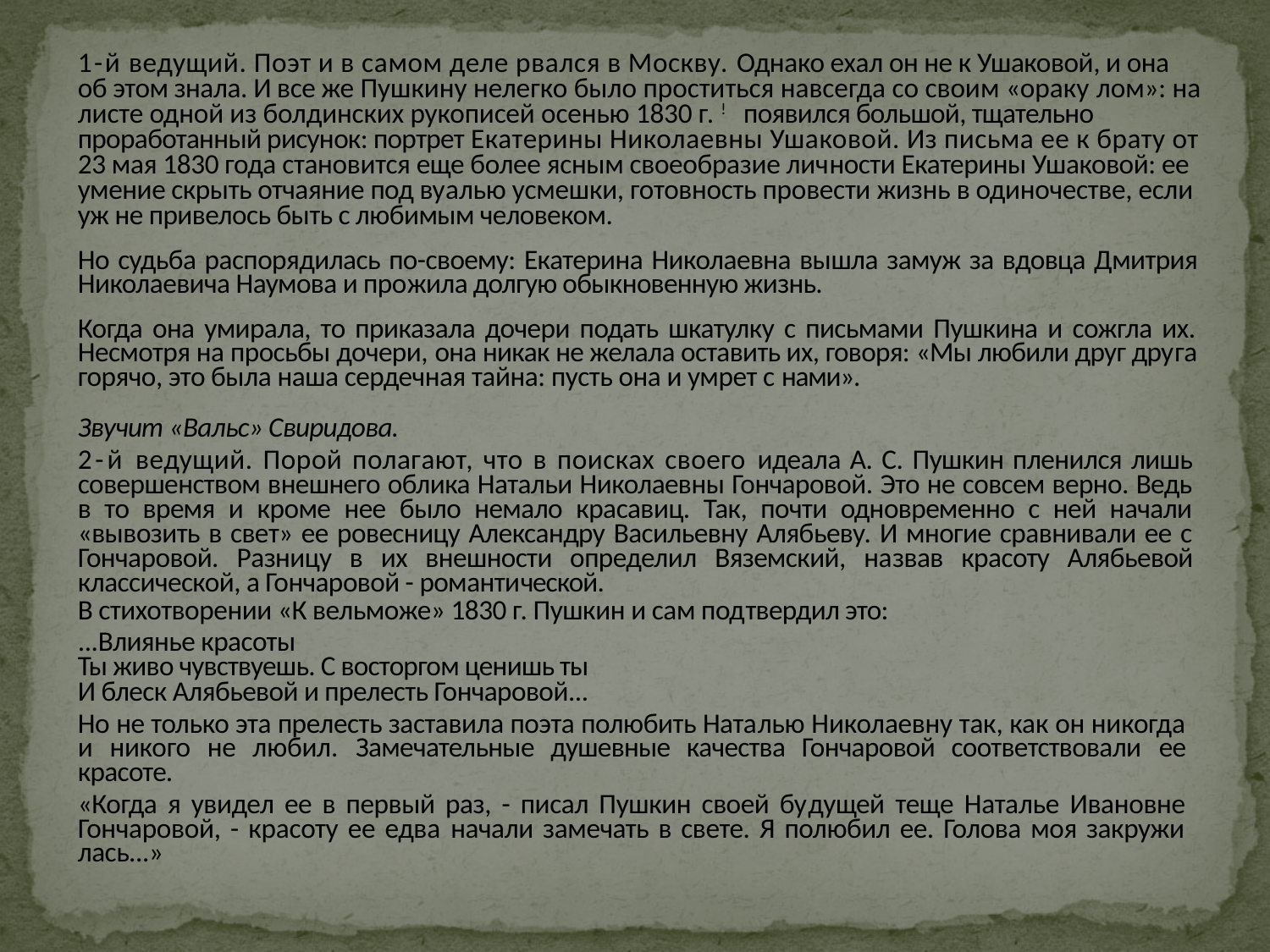

#
1-й ведущий. Поэт и в самом деле рвался в Москву. Однако ехал он не к Ушаковой, и она об этом знала. И все же Пушкину нелегко было проститься навсегда со своим «ораку лом»: на листе одной из болдинских рукописей осенью 1830 г. !   появился большой, тщательно проработанный рисунок: портрет Екатерины Николаевны Ушаковой. Из письма ее к брату от 23 мая 1830 года становится еще более ясным своеобразие лич­ности Екатерины Ушаковой: ее умение скрыть отчаяние под ву­алью усмешки, готовность провести жизнь в одиночестве, если  уж не привелось быть с любимым человеком.
Но судьба распорядилась по-своему: Екатерина Николаевна вышла замуж за вдовца Дмитрия Николаевича Наумова и про­жила долгую обыкновенную жизнь.
Когда она умирала, то приказала дочери подать шкатулку с письмами Пушкина и сожгла их. Несмотря на просьбы дочери, она никак не желала оставить их, говоря: «Мы любили друг дру­га горячо, это была наша сердечная тайна: пусть она и умрет с нами».
Звучит «Вальс» Свиридова.
2-й ведущий. Порой полагают, что в поисках своего идеала А. С. Пушкин пленился лишь совершенством внешнего облика Натальи Николаевны Гончаровой. Это не совсем верно. Ведь в то время и кроме нее было немало красавиц. Так, почти одновременно с ней начали «вывозить в свет» ее ровесницу Александру Васильевну Алябьеву. И многие сравнивали ее с Гончаровой. Разницу в их внешности определил Вяземский, на­звав красоту Алябьевой классической, а Гончаровой - романти­ческой.
В стихотворении «К вельможе» 1830 г. Пушкин и сам под­твердил это:
...Влиянье красоты
Ты живо чувствуешь. С восторгом ценишь ты
И блеск Алябьевой и прелесть Гончаровой...
Но не только эта прелесть заставила поэта полюбить Ната­лью Николаевну так, как он никогда и никого не любил. Замечательные душевные качества Гончаровой соответствовали ее красоте.
«Когда я увидел ее в первый раз, - писал Пушкин своей бу­дущей теще Наталье Ивановне Гончаровой, - красоту ее едва начали замечать в свете. Я полюбил ее. Голова моя закружи­лась...»